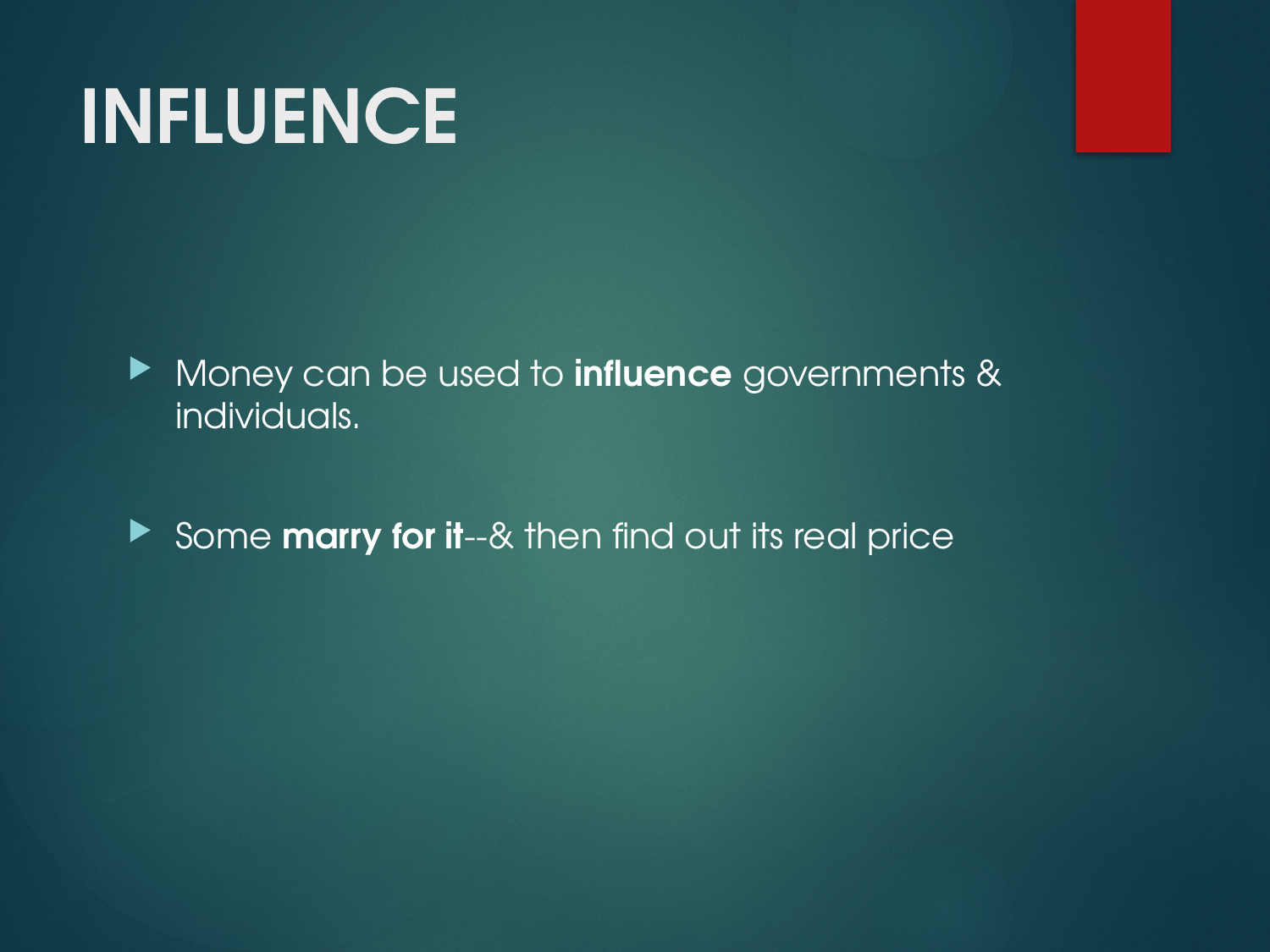

# INFLUENCE

Money can be used to influence governments & individuals.

Some marry for it--& then find out its real price